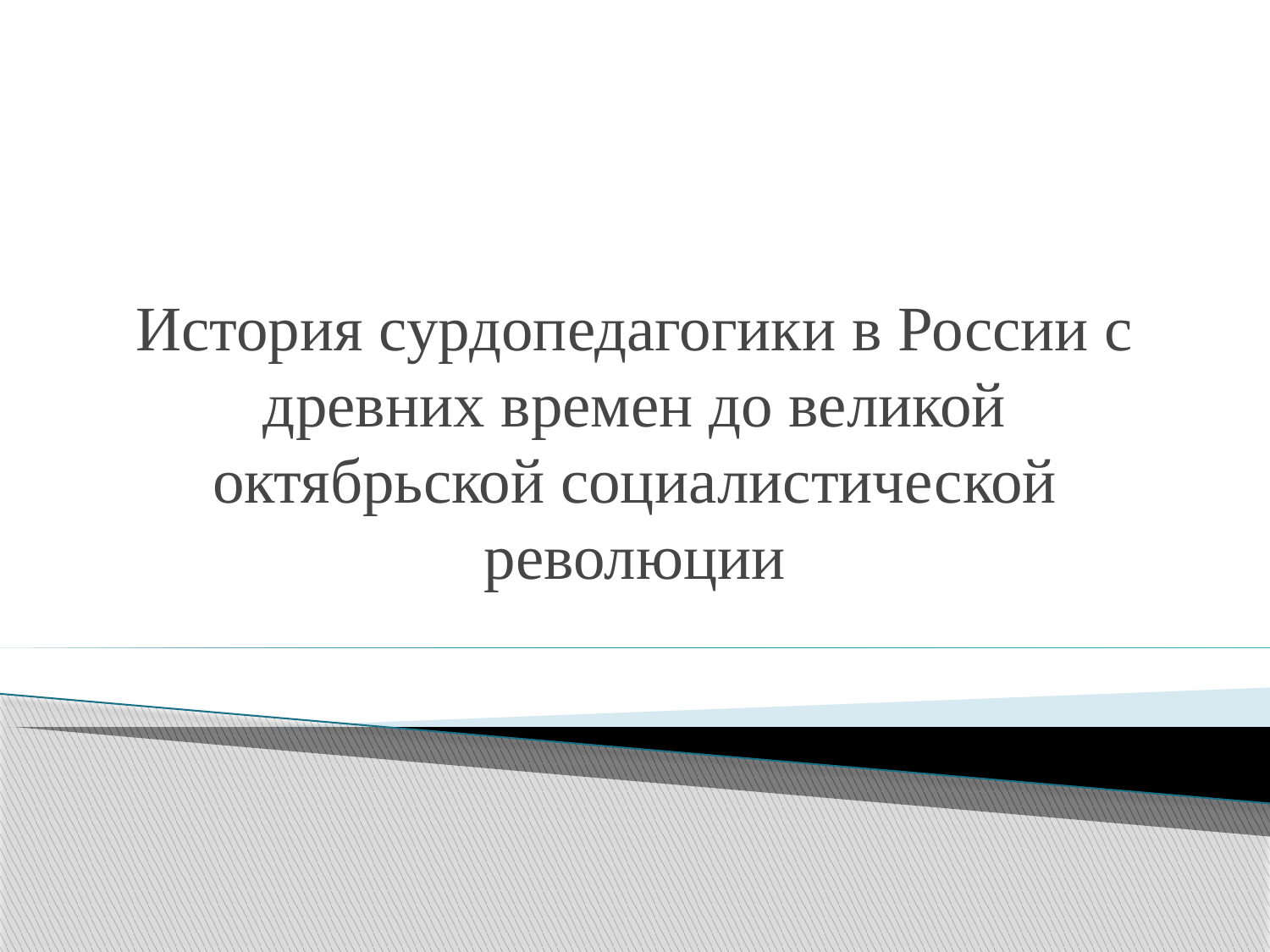

# История сурдопедагогики в России с древних времен до великой октябрьской социалистической революции